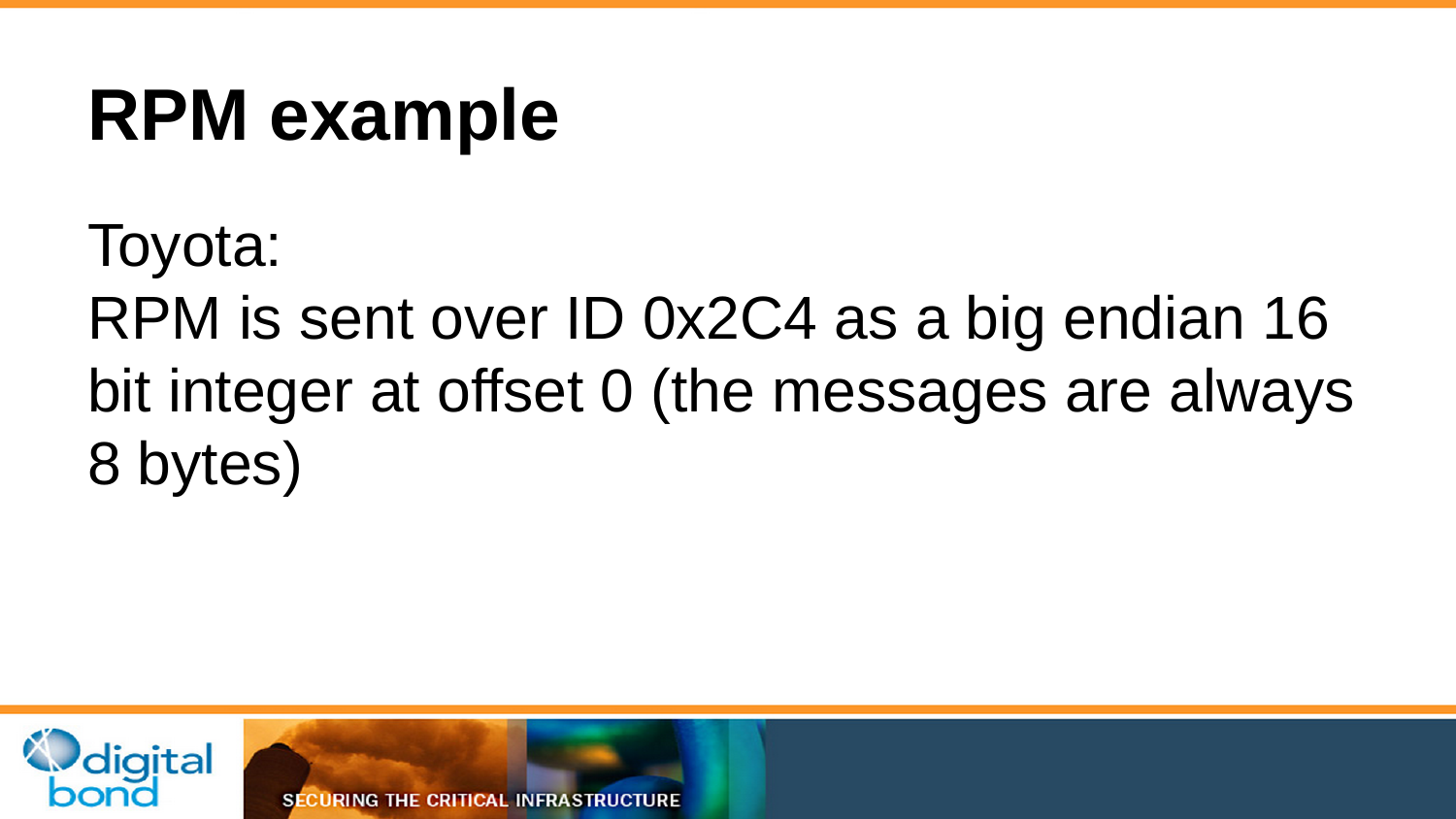

# RPM example
Toyota:
RPM is sent over ID 0x2C4 as a big endian 16 bit integer at offset 0 (the messages are always 8 bytes)